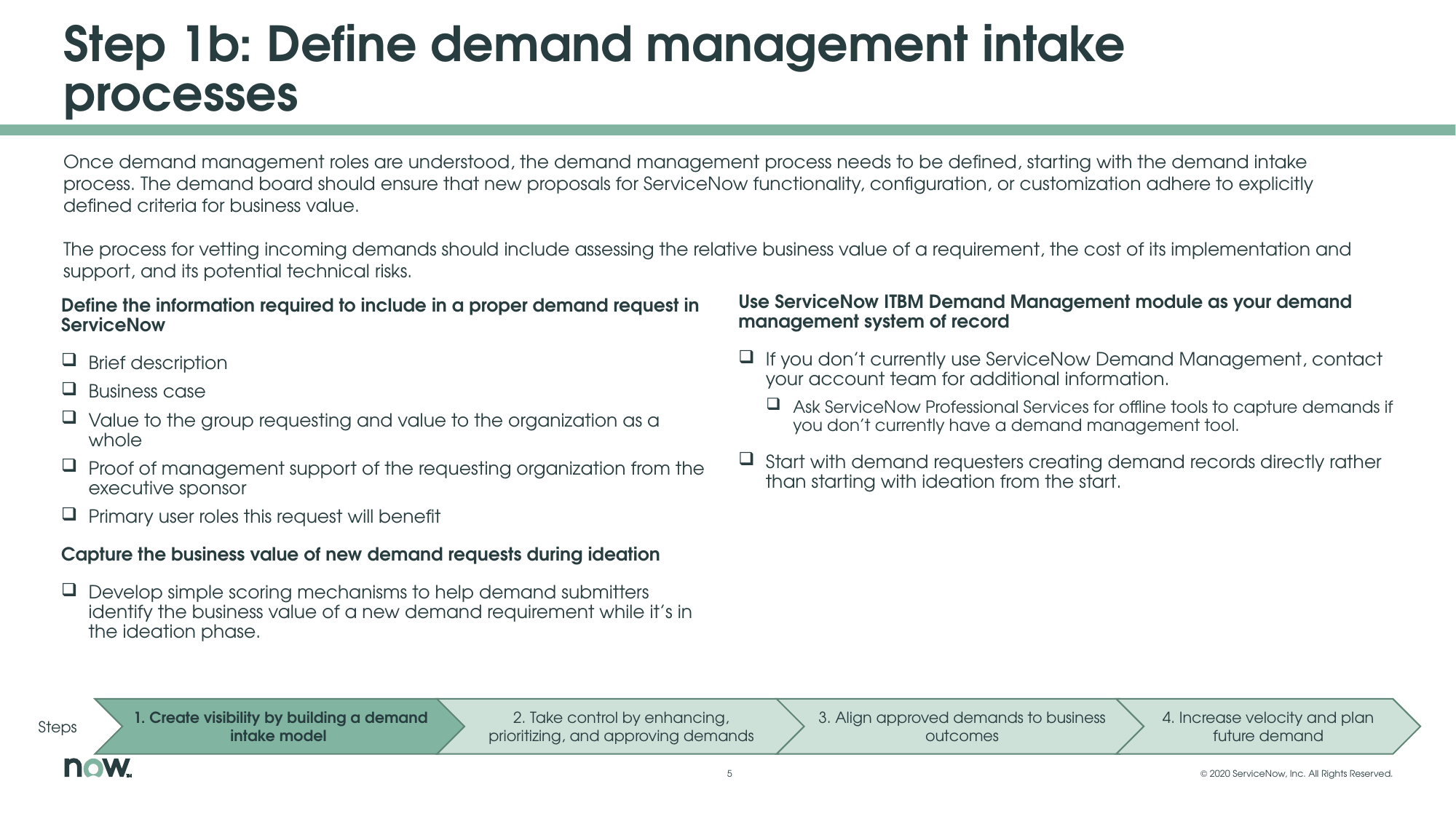

# Step 1b: Define demand management intake processes

Once demand management roles are understood, the demand management process needs to be defined, starting with the demand intake process. The demand board should ensure that new proposals for ServiceNow functionality, configuration, or customization adhere to explicitly defined criteria for business value.

The process for vetting incoming demands should include assessing the relative business value of a requirement, the cost of its implementation and support, and its potential technical risks.
Use ServiceNow ITBM Demand Management module as your demand management system of record
If you don’t currently use ServiceNow Demand Management, contact your account team for additional information.
Ask ServiceNow Professional Services for offline tools to capture demands if you don’t currently have a demand management tool.
Start with demand requesters creating demand records directly rather than starting with ideation from the start.
Define the information required to include in a proper demand request in ServiceNow
Brief description
Business case
Value to the group requesting and value to the organization as a whole
Proof of management support of the requesting organization from the executive sponsor
Primary user roles this request will benefit
Capture the business value of new demand requests during ideation
Develop simple scoring mechanisms to help demand submitters identify the business value of a new demand requirement while it’s in the ideation phase.
Steps
1. Create visibility by building a demand intake model
2. Take control by enhancing, prioritizing, and approving demands
3. Align approved demands to business outcomes
4. Increase velocity and plan future demand